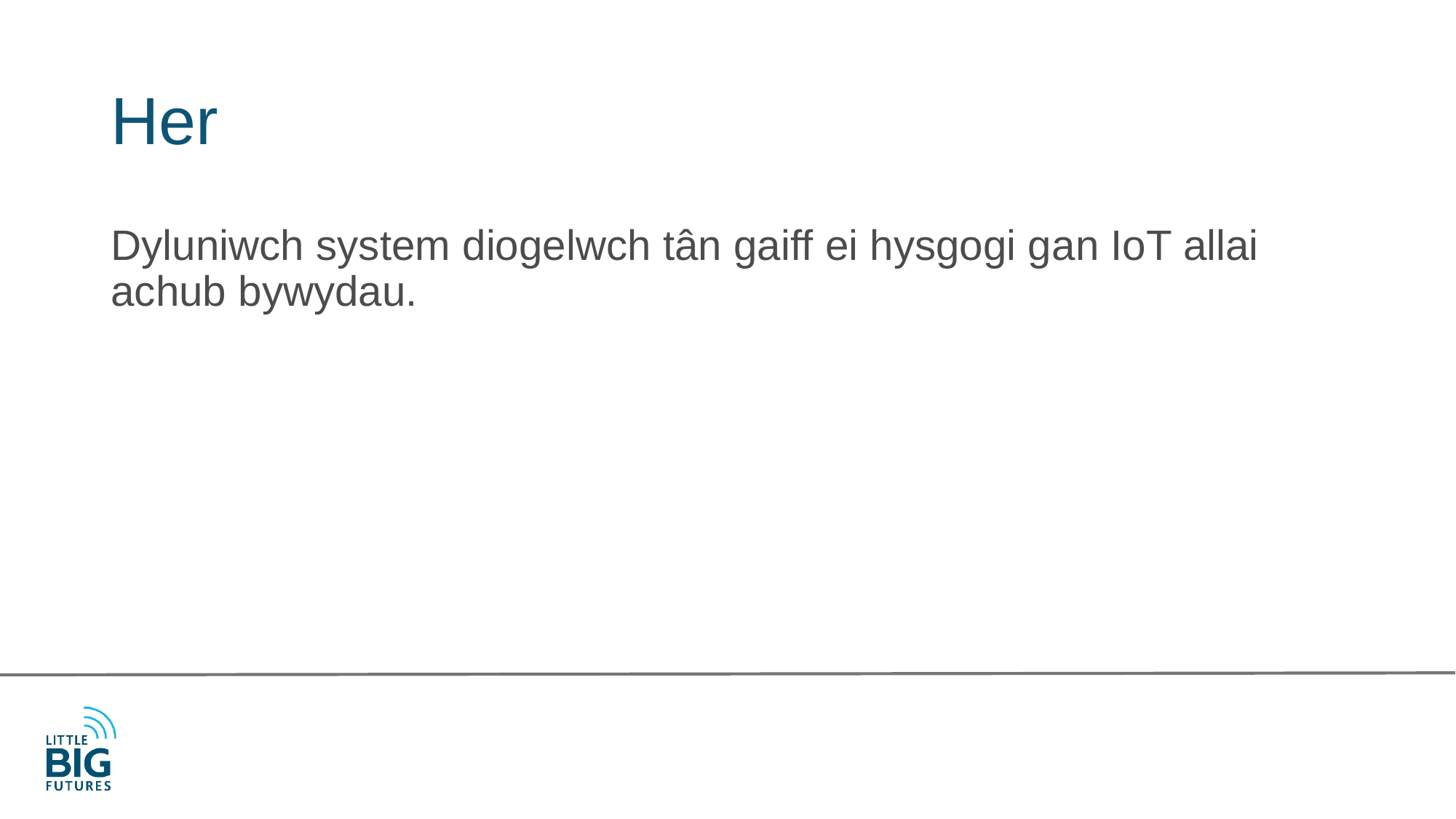

# Her
Dyluniwch system diogelwch tân gaiff ei hysgogi gan IoT allai achub bywydau.